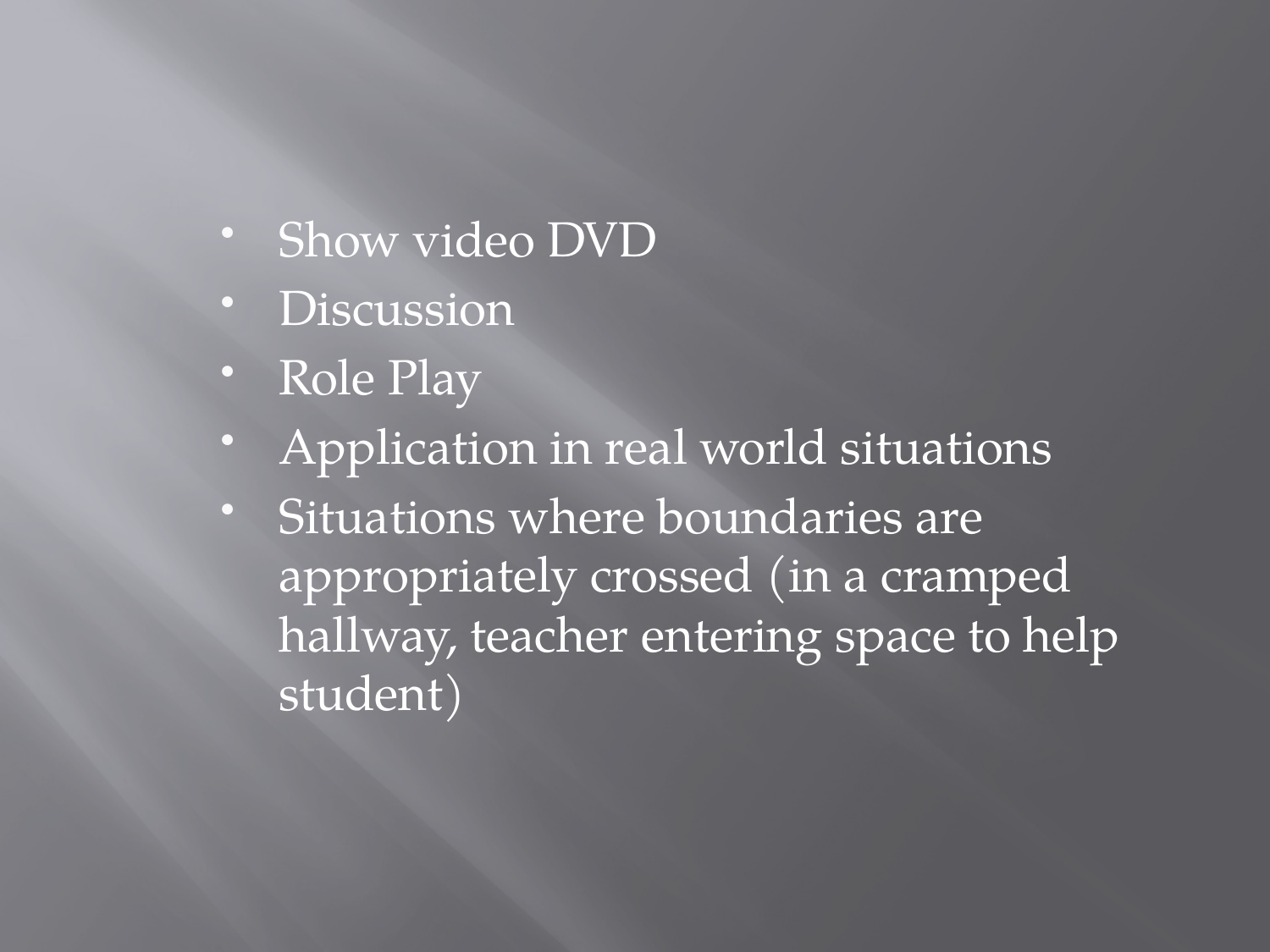

Show video DVD
Discussion
Role Play
Application in real world situations
Situations where boundaries are appropriately crossed (in a cramped hallway, teacher entering space to help student)